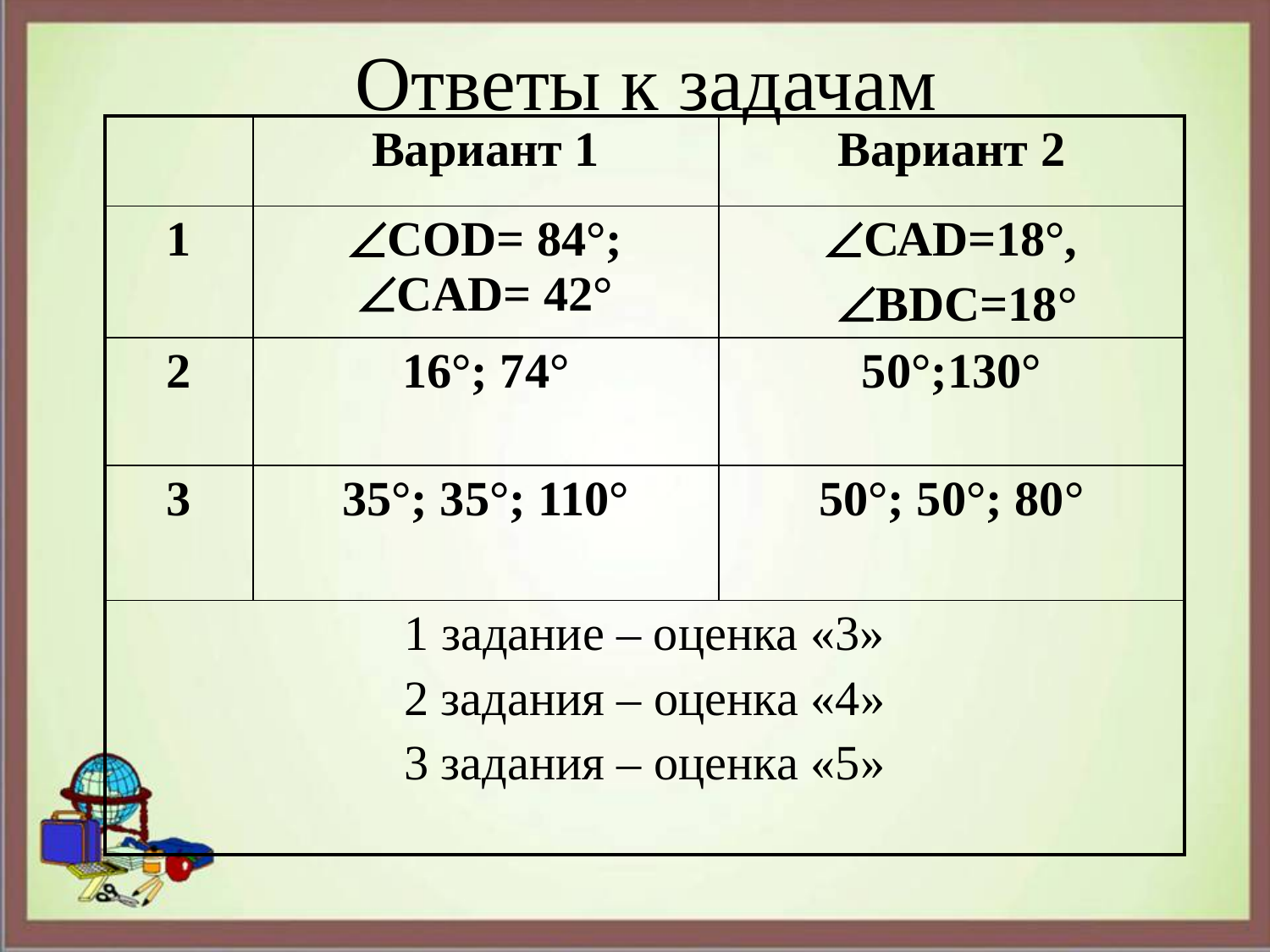

# Ответы к задачам
|  | Вариант 1 | Вариант 2 |
| --- | --- | --- |
| 1 | ∠СОD= 84°; ∠СAD= 42° | ∠САD=18°, ∠BDC=18° |
| 2 | 16°; 74° | 50°;130° |
| 3 | 35°; 35°; 110° | 50°; 50°; 80° |
| 1 задание – оценка «3» 2 задания – оценка «4» 3 задания – оценка «5» |  |  |